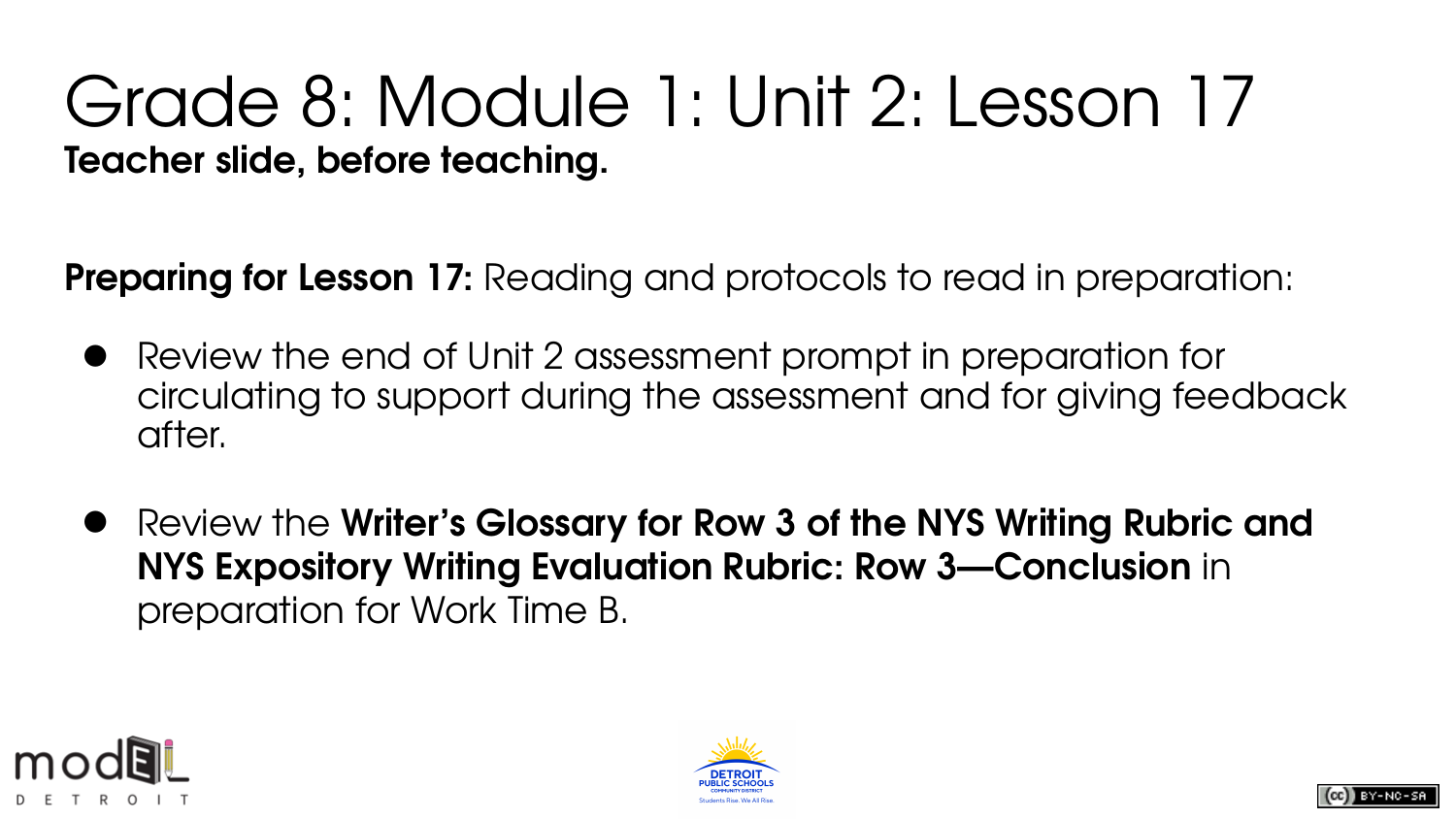

# Grade 8: Module 1: Unit 2: Lesson 17
Teacher slide, before teaching.
Preparing for Lesson 17: Reading and protocols to read in preparation:

Review the end of Unit 2 assessment prompt in preparation for circulating to support during the assessment and for giving feedback after.

Review the Writer’s Glossary for Row 3 of the NYS Writing Rubric and NYS Expository Writing Evaluation Rubric: Row 3—Conclusion in preparation for Work Time B.